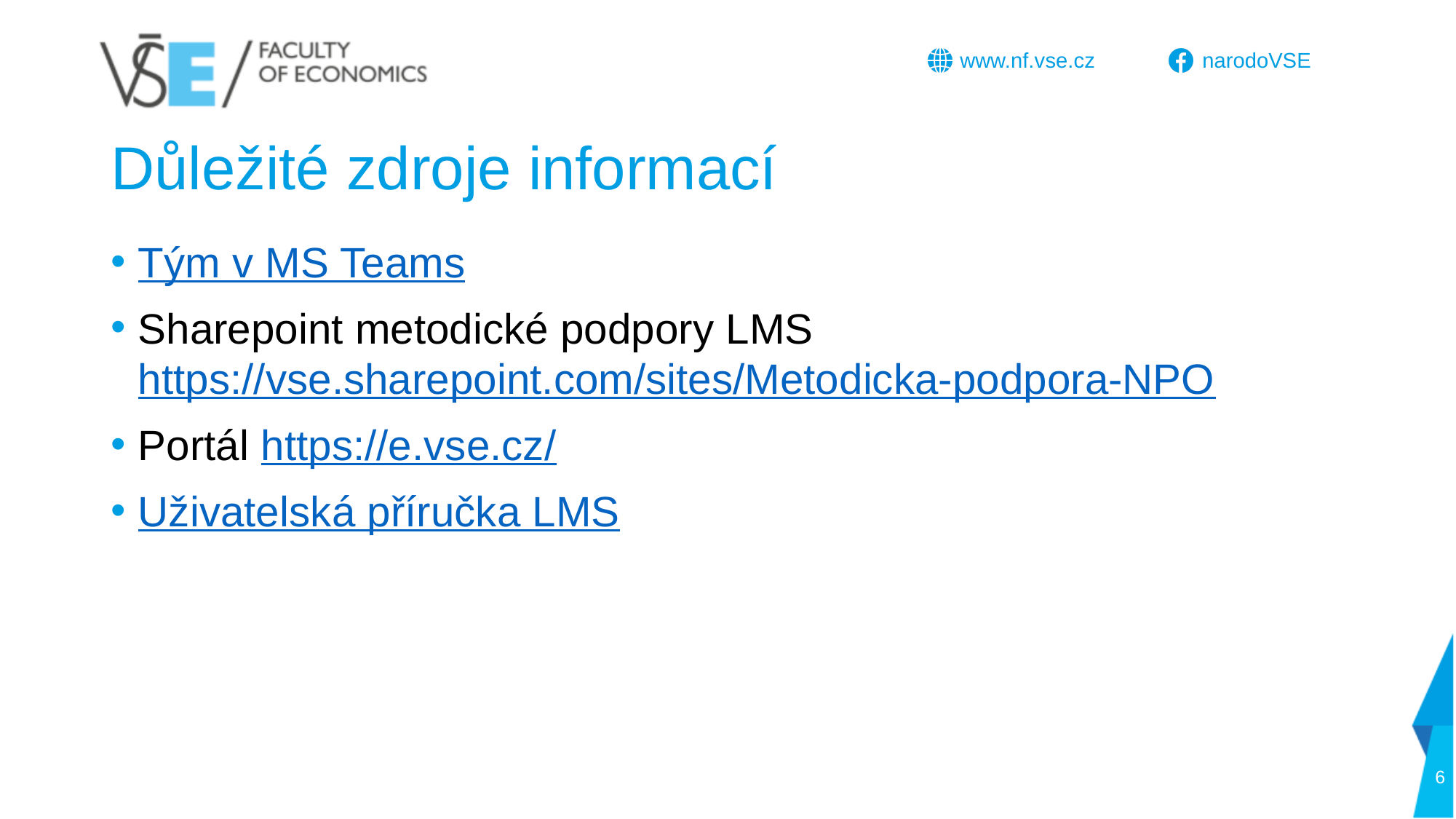

# Důležité zdroje informací
Tým v MS Teams
Sharepoint metodické podpory LMS https://vse.sharepoint.com/sites/Metodicka-podpora-NPO
Portál https://e.vse.cz/
Uživatelská příručka LMS